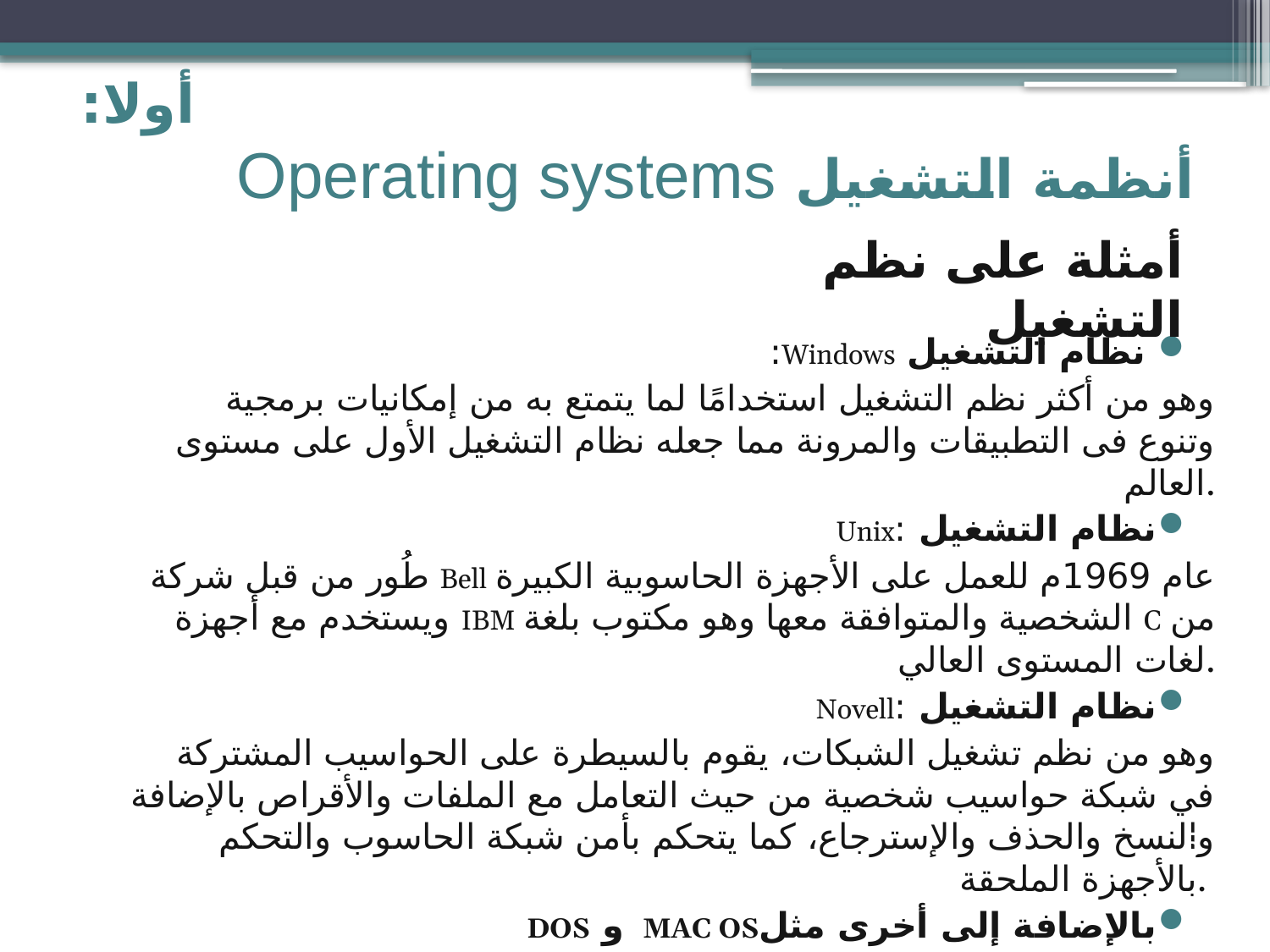

# أولا: أنظمة التشغيل Operating systems
أمثلة على نظم التشغيل

 نظام التشغيل Windows:
    وهو من أكثر نظم التشغيل استخدامًا لما يتمتع به من إمكانيات برمجية  وتنوع فى التطبيقات والمرونة مما جعله نظام التشغيل الأول على مستوى العالم.
نظام التشغيل :Unix
    طُور من قبل شركة Bell عام 1969م للعمل على الأجهزة الحاسوبية الكبيرة ويستخدم مع أجهزة IBM الشخصية والمتوافقة معها وهو مكتوب بلغة C من لغات المستوى العالي.
نظام التشغيل :Novell
    وهو من نظم تشغيل الشبكات، يقوم بالسيطرة على الحواسيب المشتركة في شبكة حواسيب شخصية من حيث التعامل مع الملفات والأقراص بالإضافة والنسخ والحذف والإسترجاع، كما يتحكم بأمن شبكة الحاسوب والتحكم بالأجهزة الملحقة.
بالإضافة إلى أخرى مثلMAC OS  و DOS

5